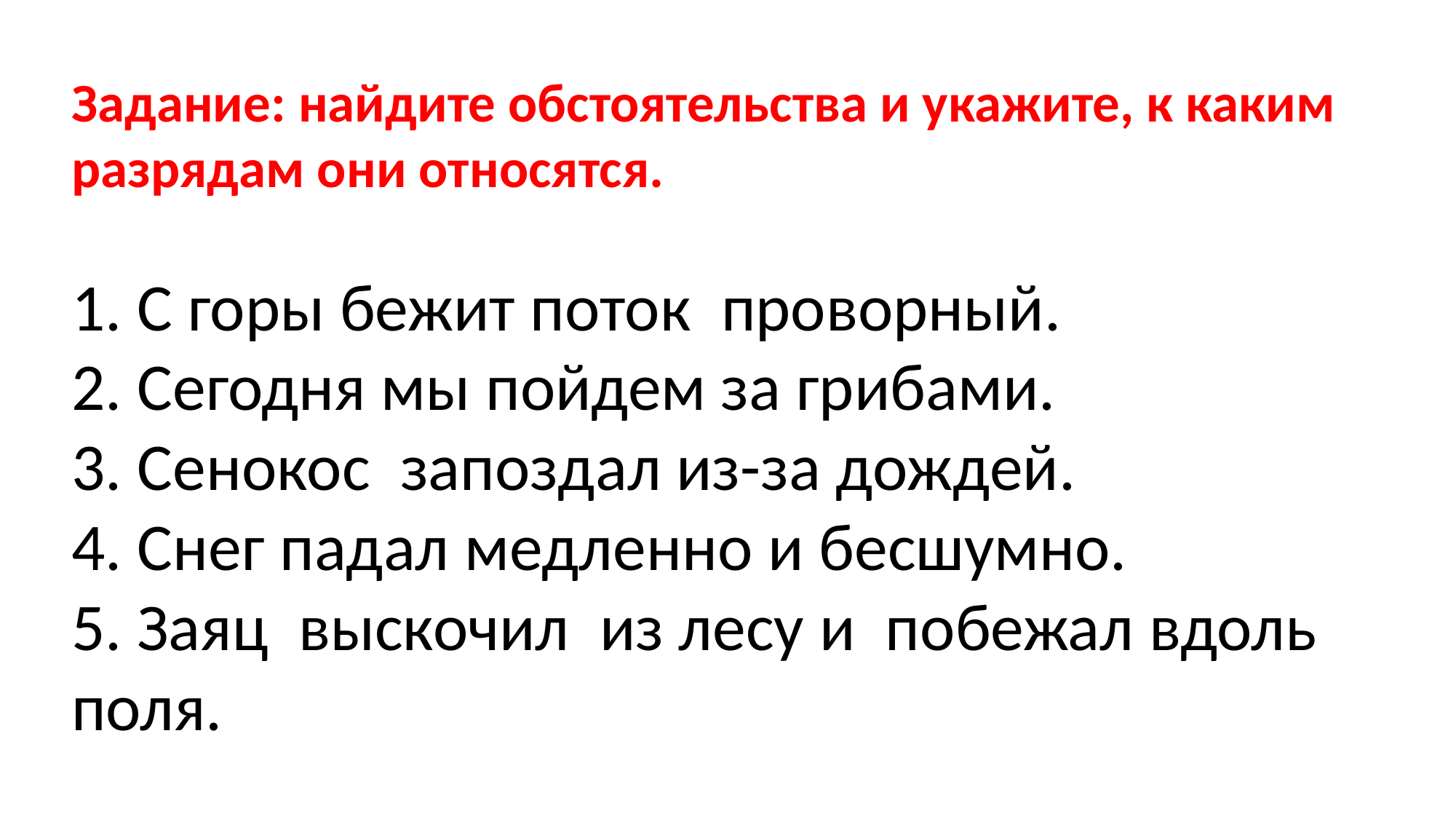

Задание: найдите обстоятельства и укажите, к каким разрядам они относятся.

1. С горы бежит поток  проворный.
2. Сегодня мы пойдем за грибами.
3. Сенокос  запоздал из-за дождей.
4. Снег падал медленно и бесшумно.
5. Заяц  выскочил  из лесу и  побежал вдоль поля.